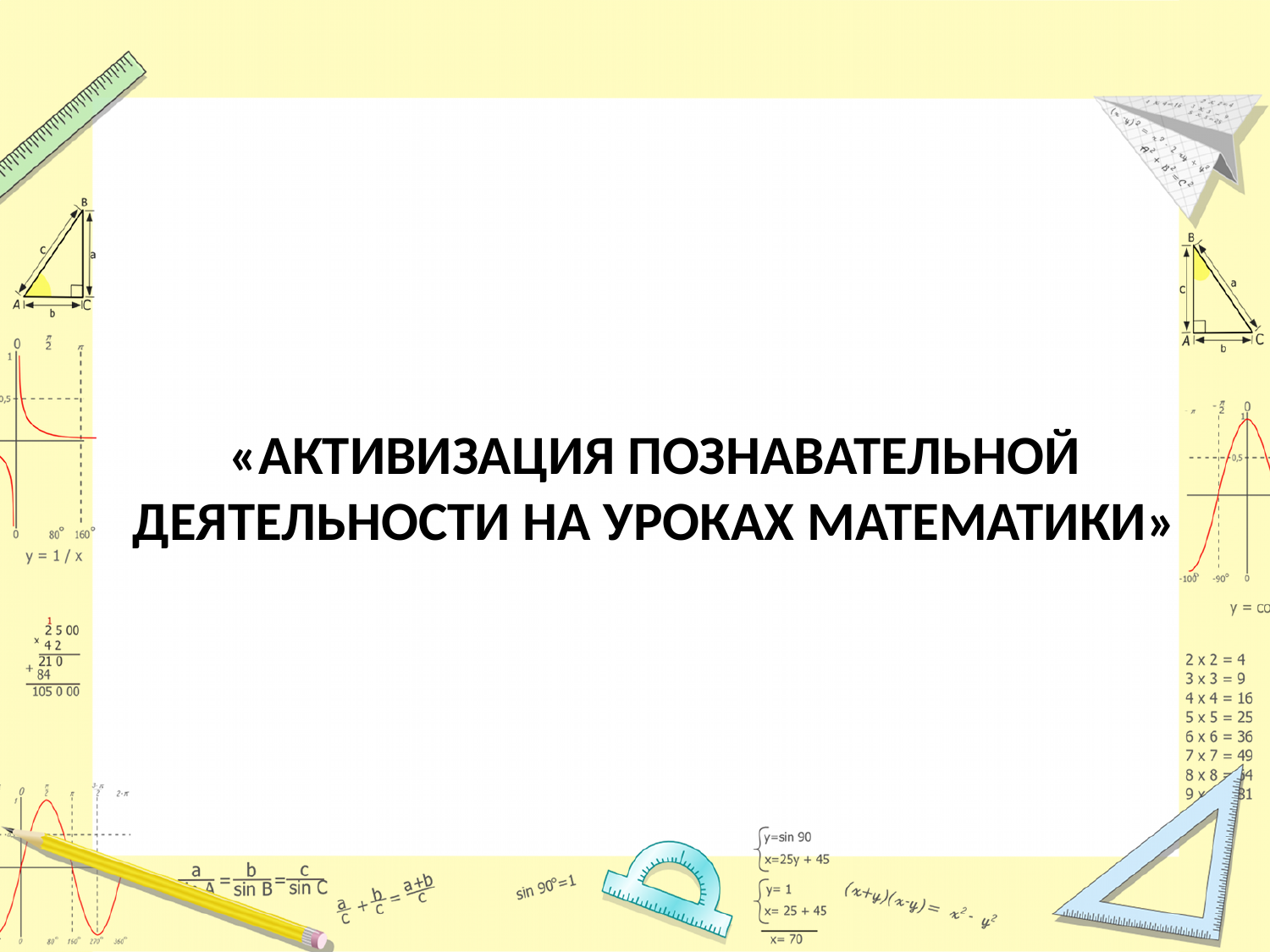

# «Активизация познавательной деятельности на уроках математики»